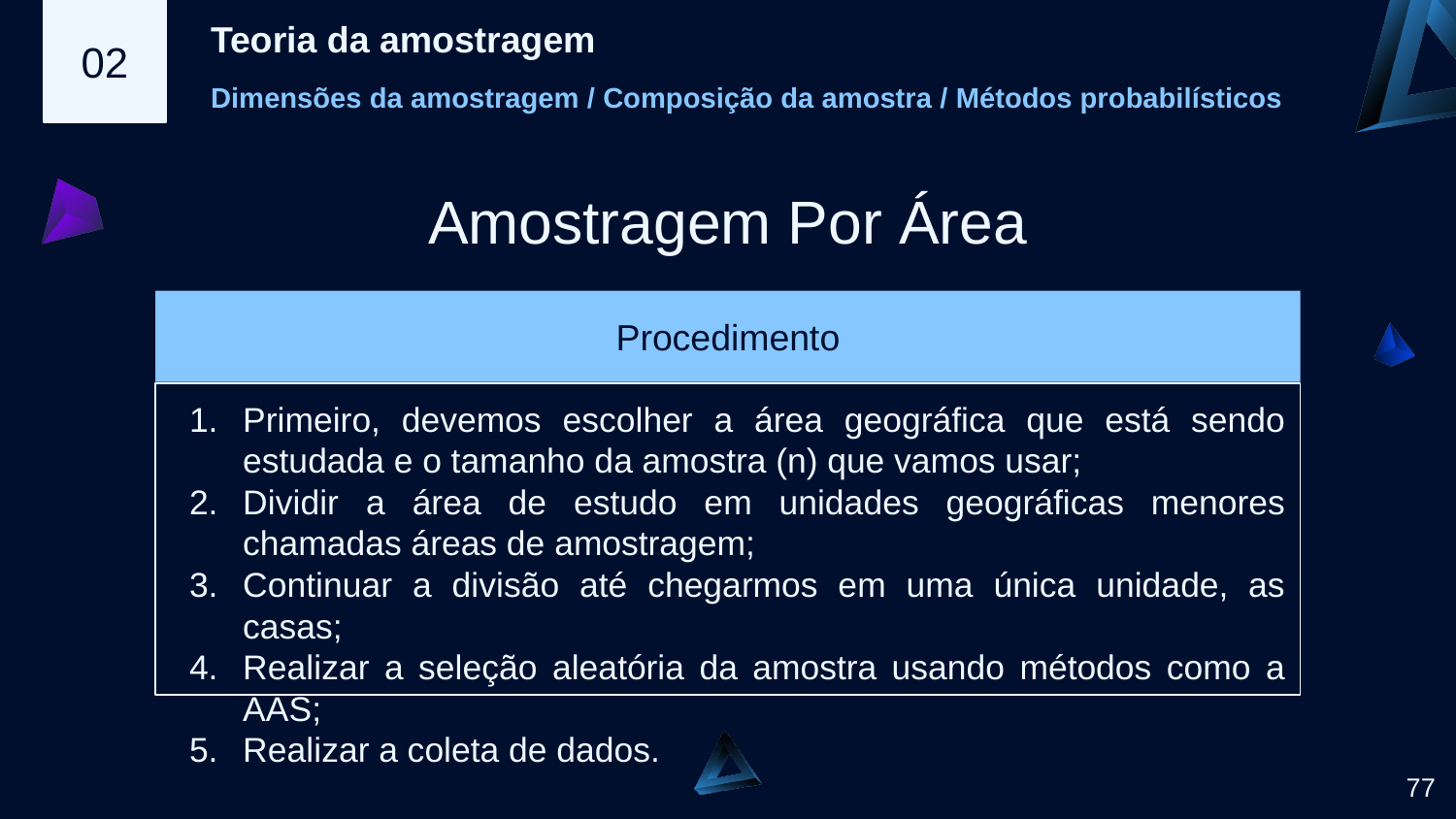

02
Teoria da amostragem
Dimensões da amostragem / Composição da amostra / Métodos probabilísticos
Amostragem Por Área

# Procedimento
Primeiro, devemos escolher a área geográfica que está sendo estudada e o tamanho da amostra (n) que vamos usar;
Dividir a área de estudo em unidades geográficas menores chamadas áreas de amostragem;
Continuar a divisão até chegarmos em uma única unidade, as casas;
Realizar a seleção aleatória da amostra usando métodos como a AAS;
Realizar a coleta de dados.
77